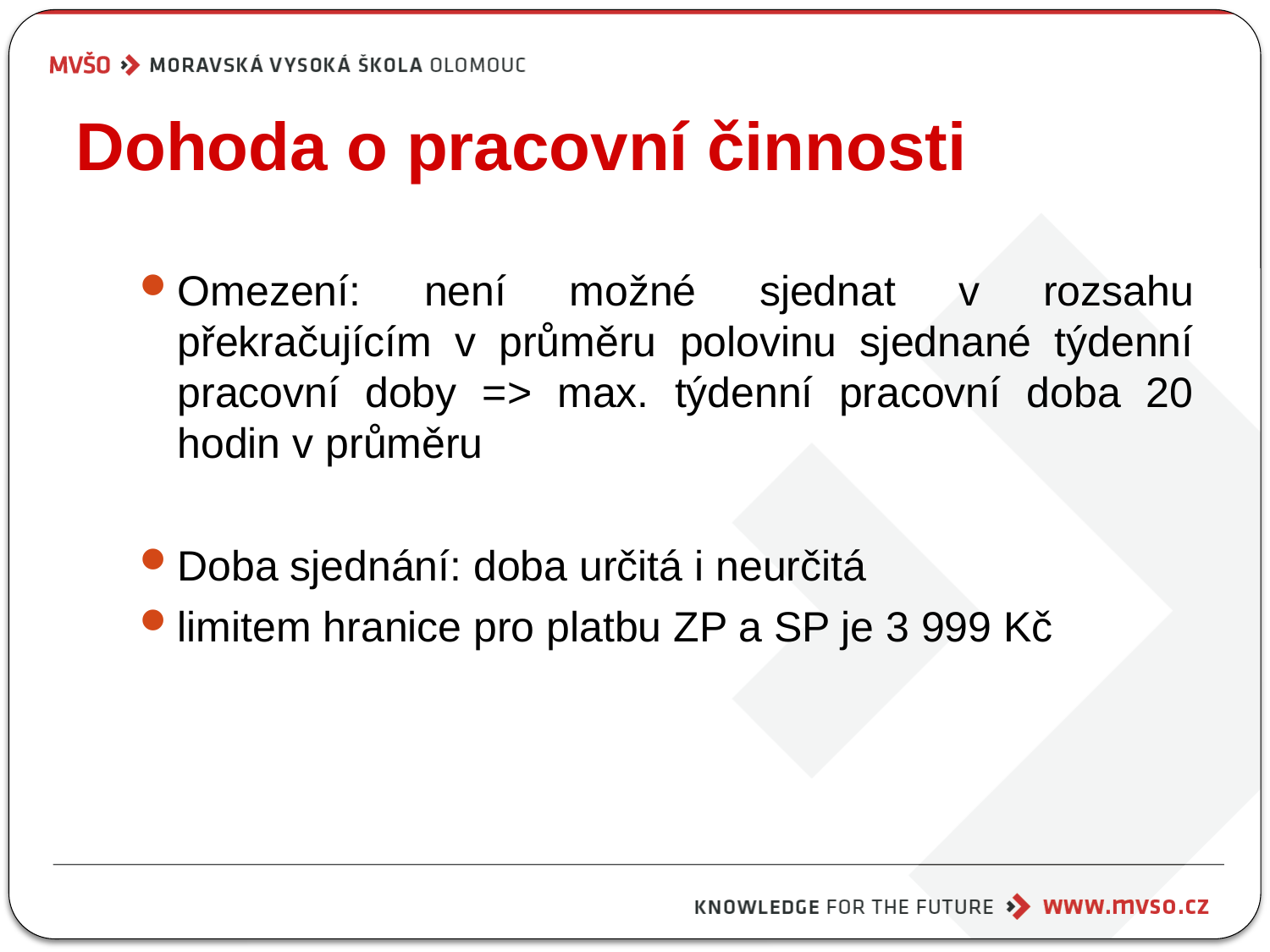

# Dohoda o pracovní činnosti

Omezení: není možné sjednat v rozsahu překračujícím v průměru polovinu sjednané týdenní pracovní doby => max. týdenní pracovní doba 20 hodin v průměru

Doba sjednání: doba určitá i neurčitá
limitem hranice pro platbu ZP a SP je 3 999 Kč